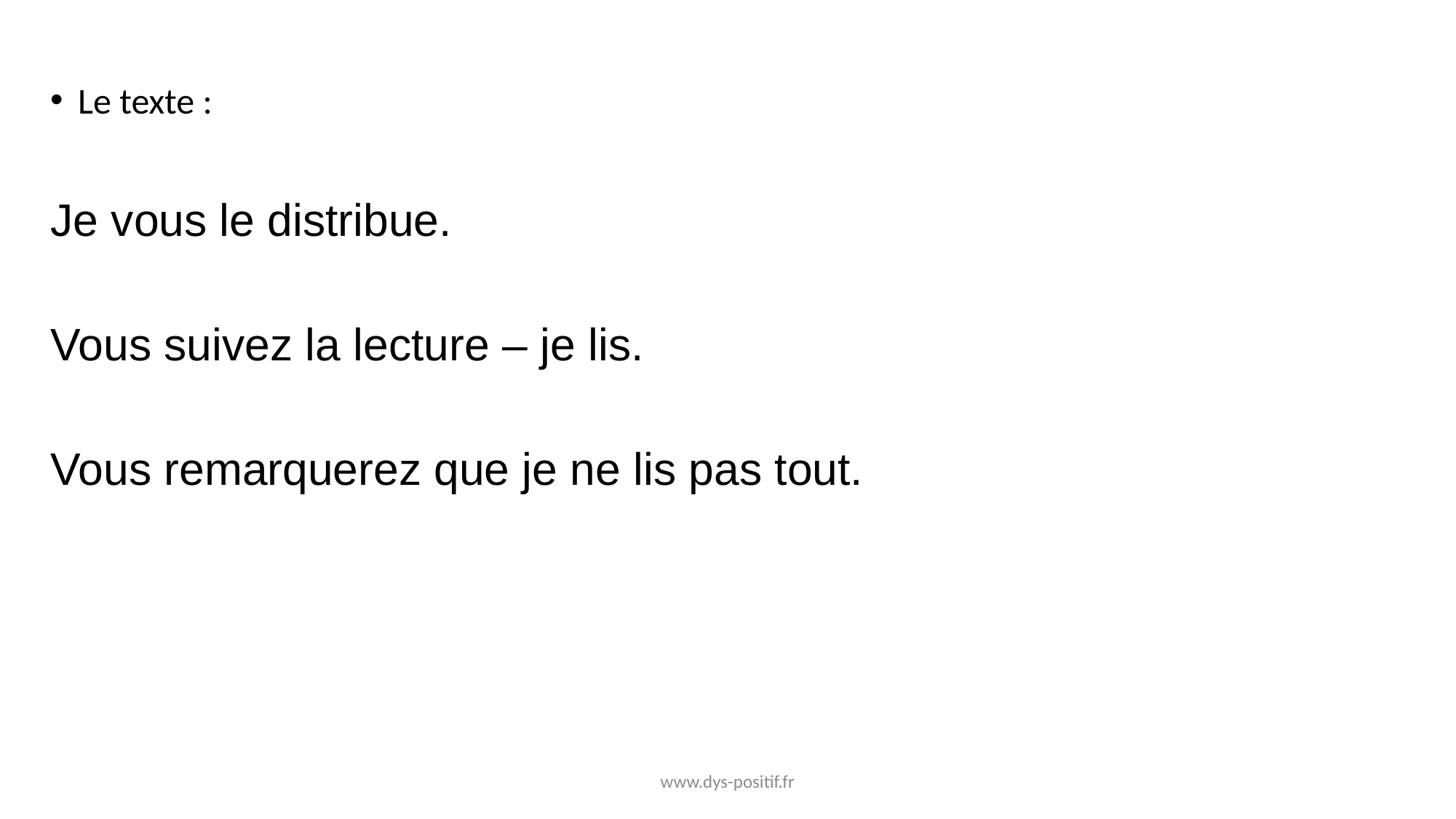

Le texte :
Je vous le distribue.
Vous suivez la lecture – je lis.
Vous remarquerez que je ne lis pas tout.
www.dys-positif.fr